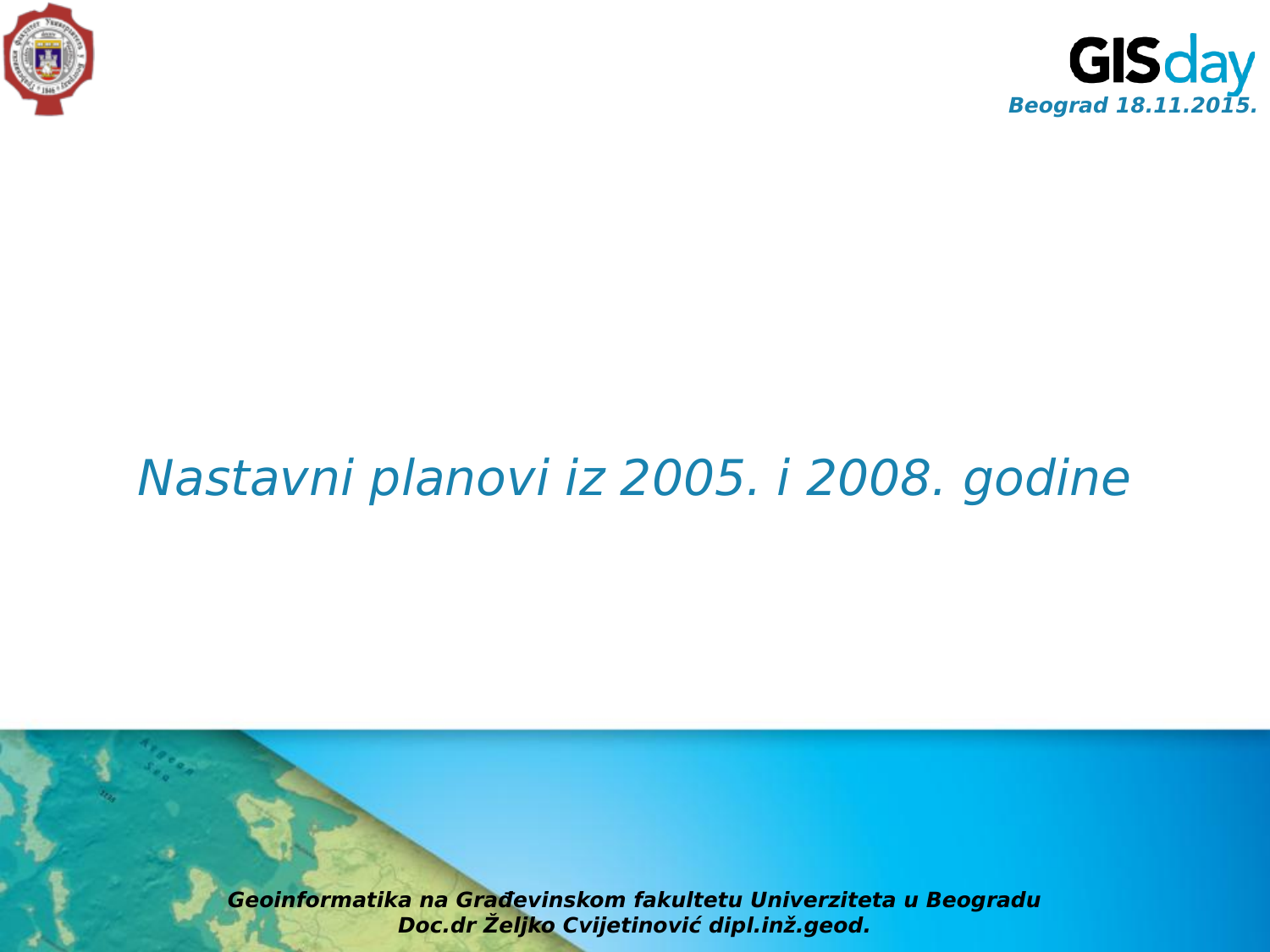

# Nastavni planovi iz 2005. i 2008. godine